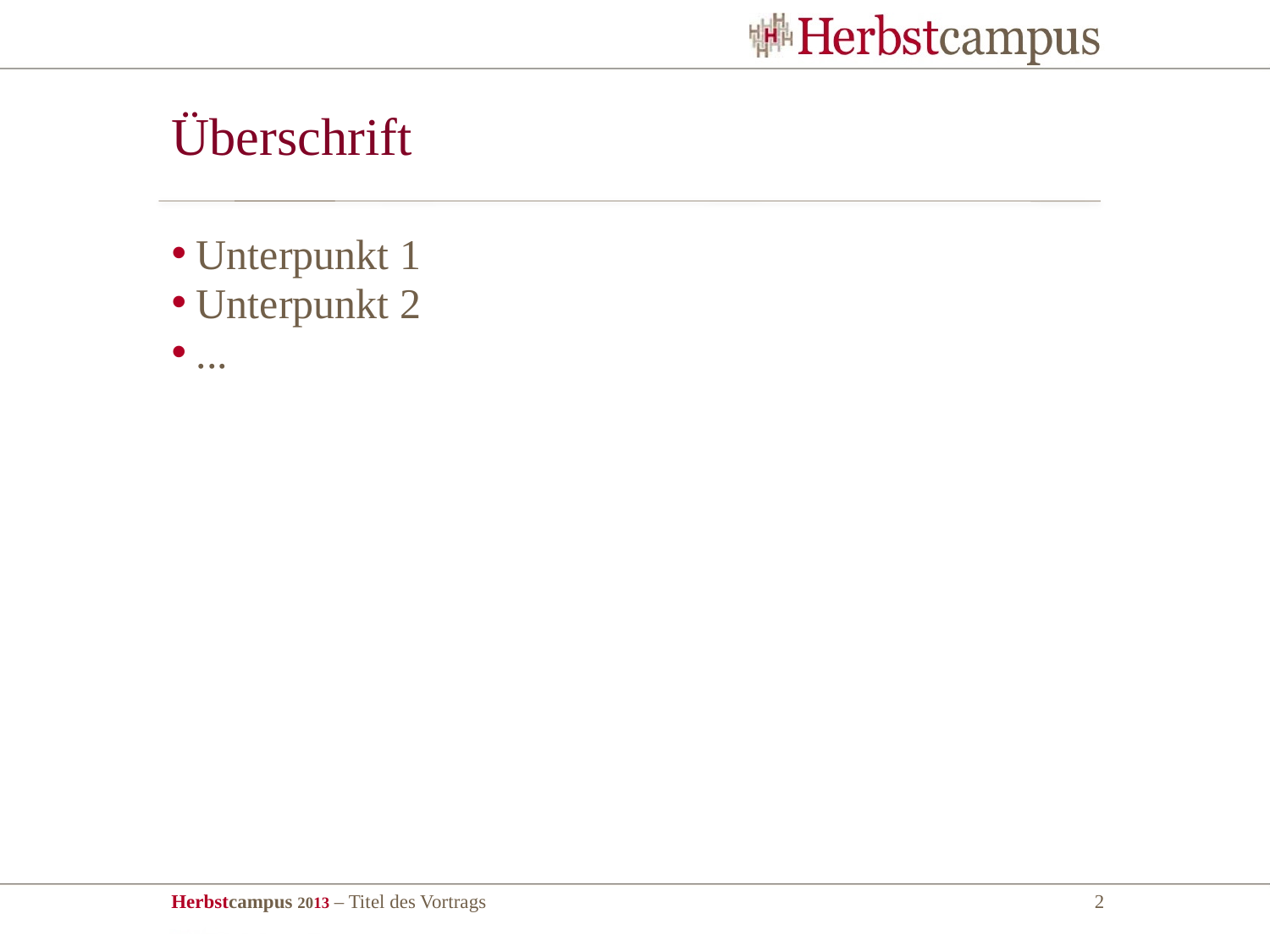

# Überschrift
Unterpunkt 1
Unterpunkt 2
...